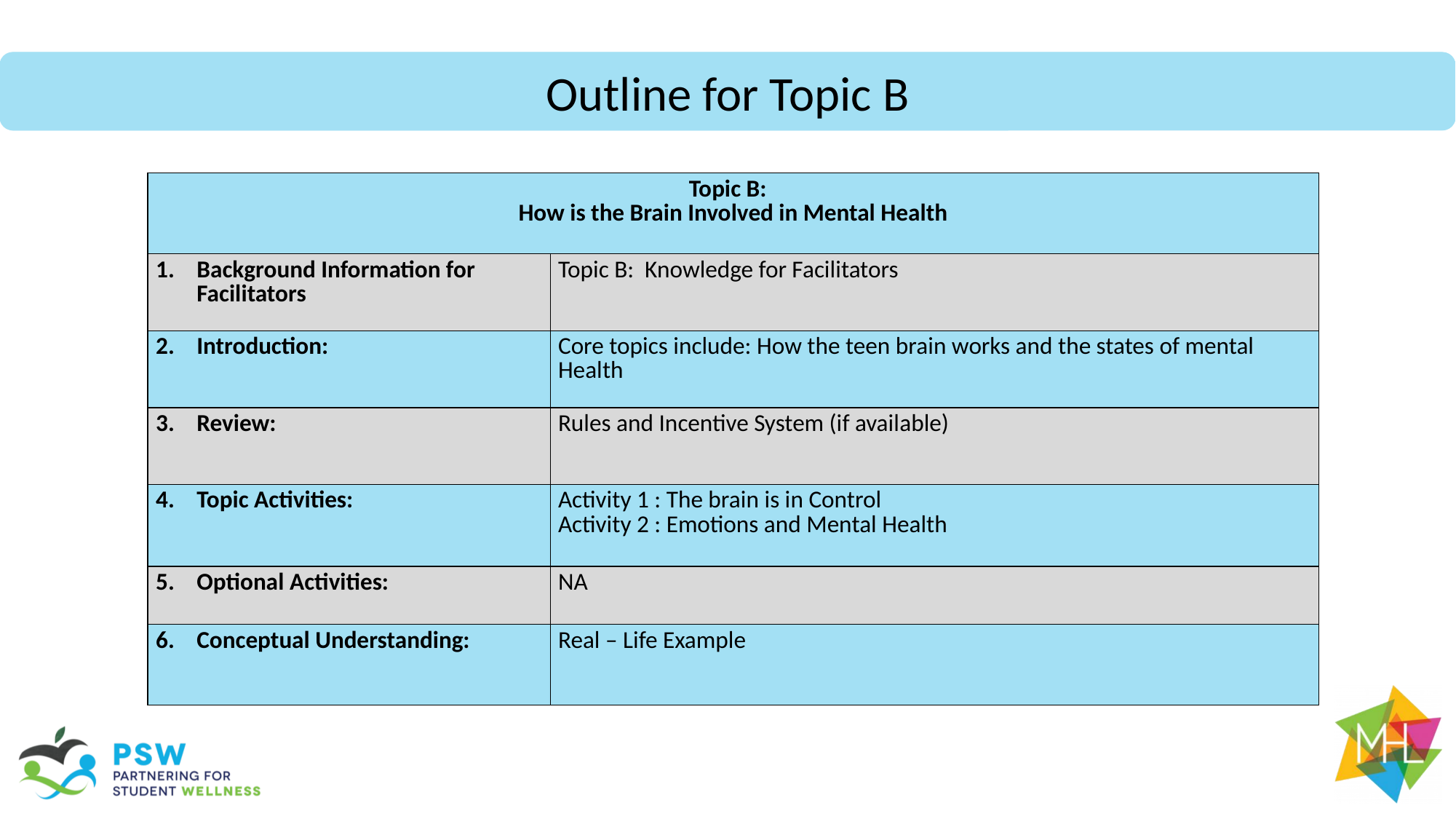

Outline for Topic B
| Topic B:   How is the Brain Involved in Mental Health |  |
| --- | --- |
| Background Information for Facilitators | Topic B: Knowledge for Facilitators |
| Introduction: | Core topics include: How the teen brain works and the states of mental Health |
| Review: | Rules and Incentive System (if available) |
| Topic Activities: | Activity 1 : The brain is in Control Activity 2 : Emotions and Mental Health |
| Optional Activities: | NA |
| Conceptual Understanding: | Real – Life Example |